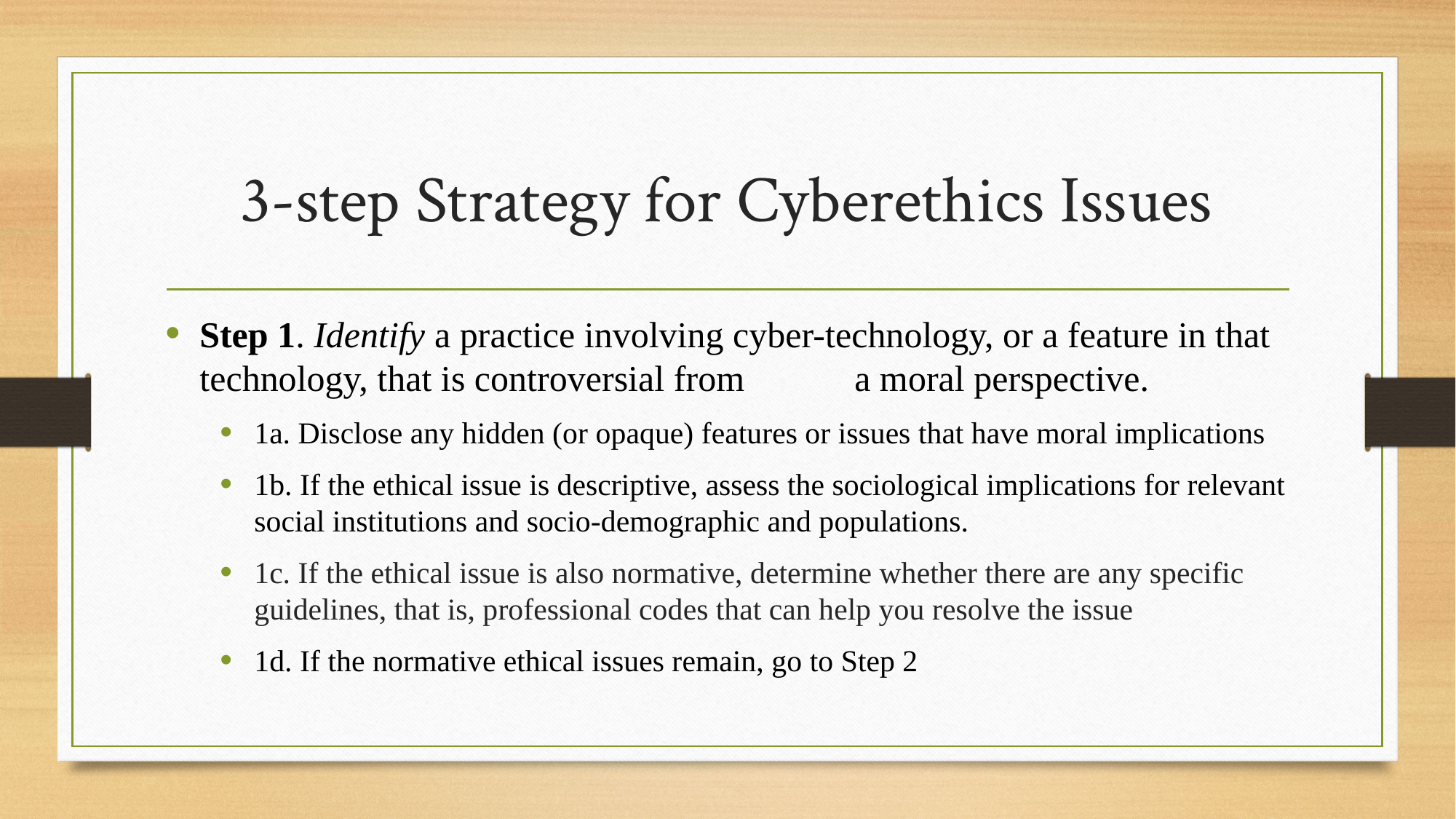

# 3-step Strategy for Cyberethics Issues
Step 1. Identify a practice involving cyber-technology, or a feature in that technology, that is controversial from 	a moral perspective.
1a. Disclose any hidden (or opaque) features or issues that have moral implications
1b. If the ethical issue is descriptive, assess the sociological implications for relevant social institutions and socio-demographic and populations.
1c. If the ethical issue is also normative, determine whether there are any specific guidelines, that is, professional codes that can help you resolve the issue
1d. If the normative ethical issues remain, go to Step 2